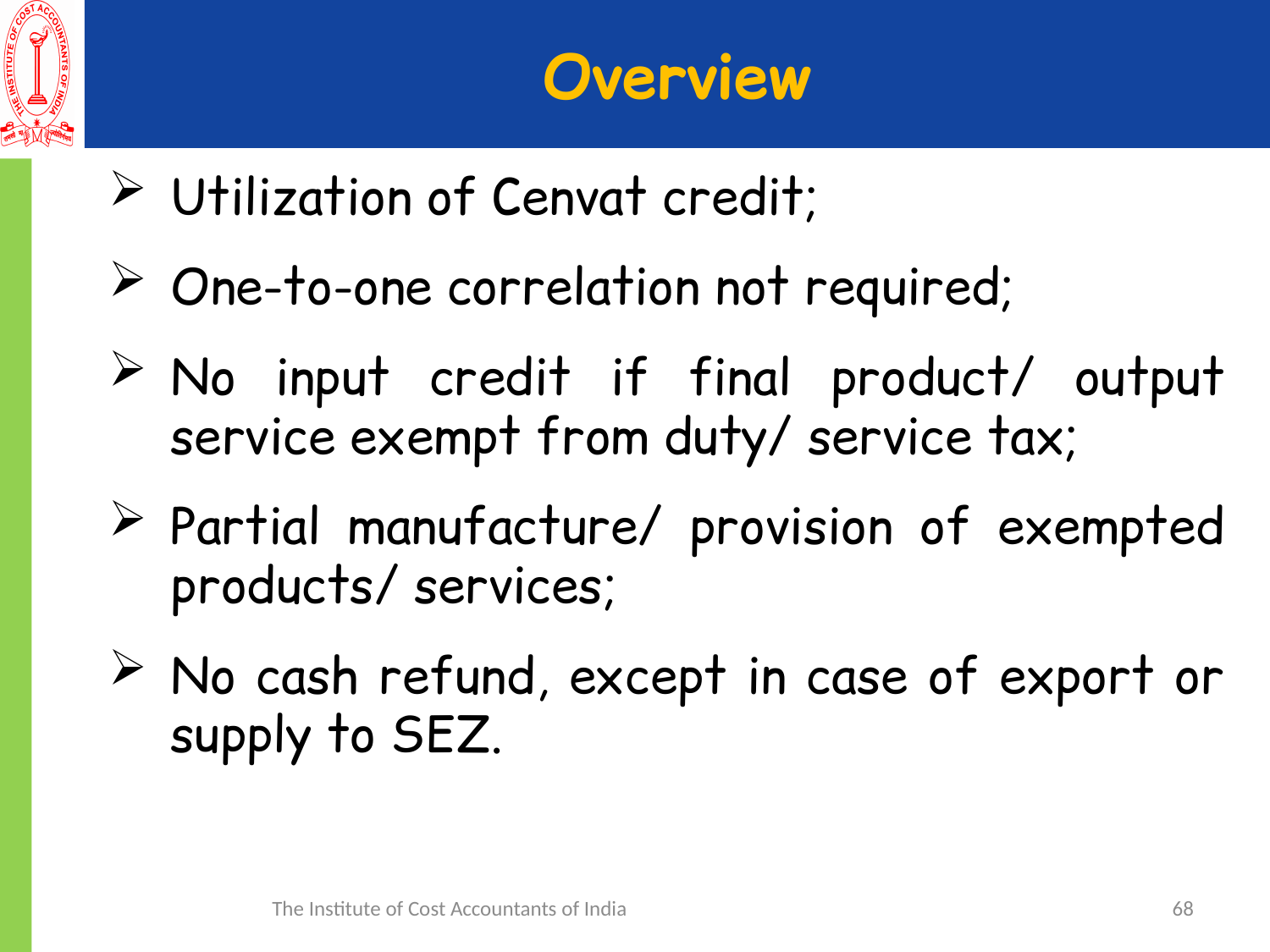

# Overview
Utilization of Cenvat credit;
One-to-one correlation not required;
No input credit if final product/ output service exempt from duty/ service tax;
Partial manufacture/ provision of exempted products/ services;
No cash refund, except in case of export or supply to SEZ.

The Institute of Cost Accountants of India
68